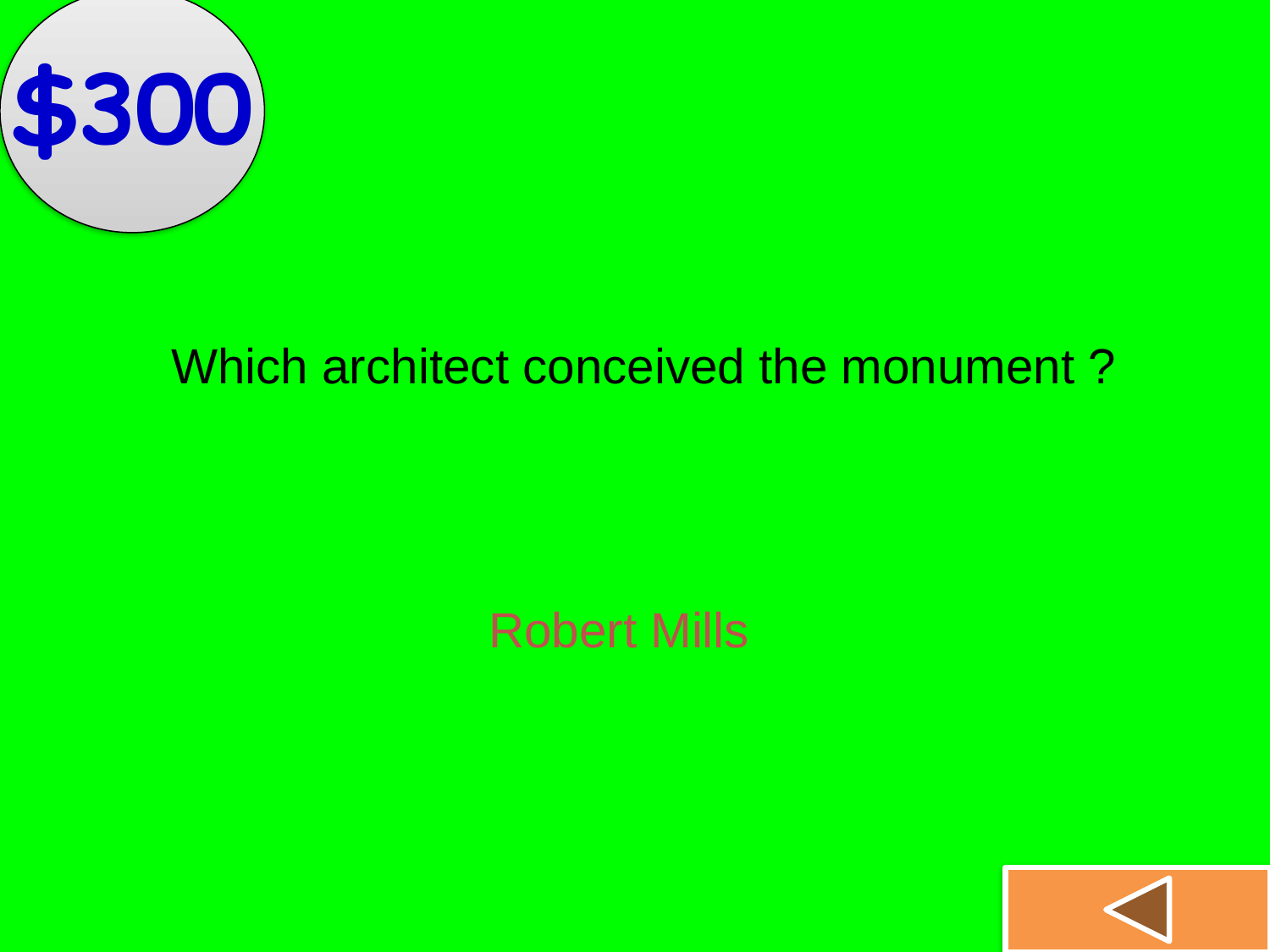

$300
Which architect conceived the monument ?
Robert Mills